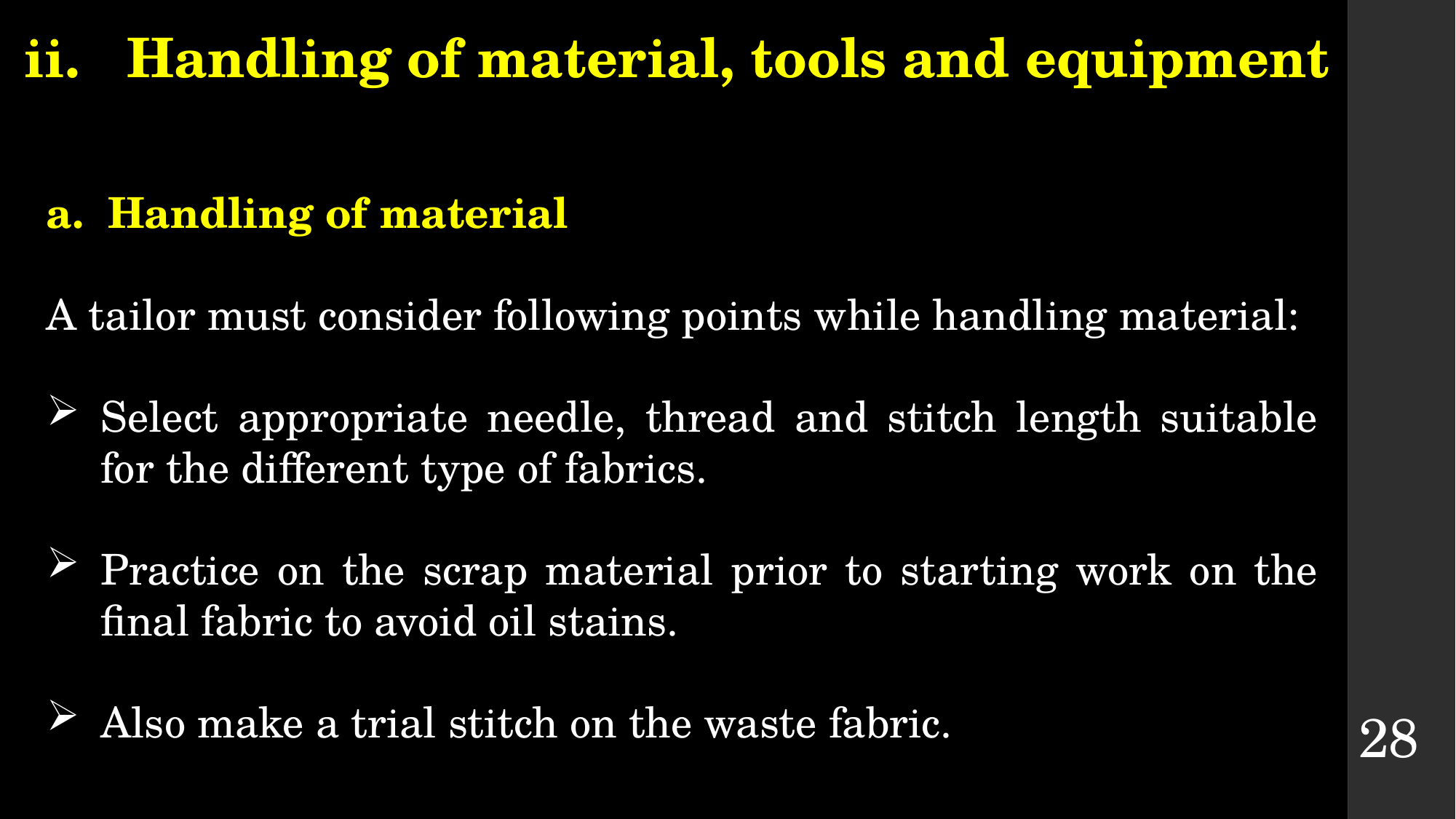

# Handling of material, tools and equipment
Handling of material

A tailor must consider following points while handling material:

Select appropriate needle, thread and stitch length suitable for the different type of fabrics.

Practice on the scrap material prior to starting work on the final fabric to avoid oil stains.

Also make a trial stitch on the waste fabric.
28